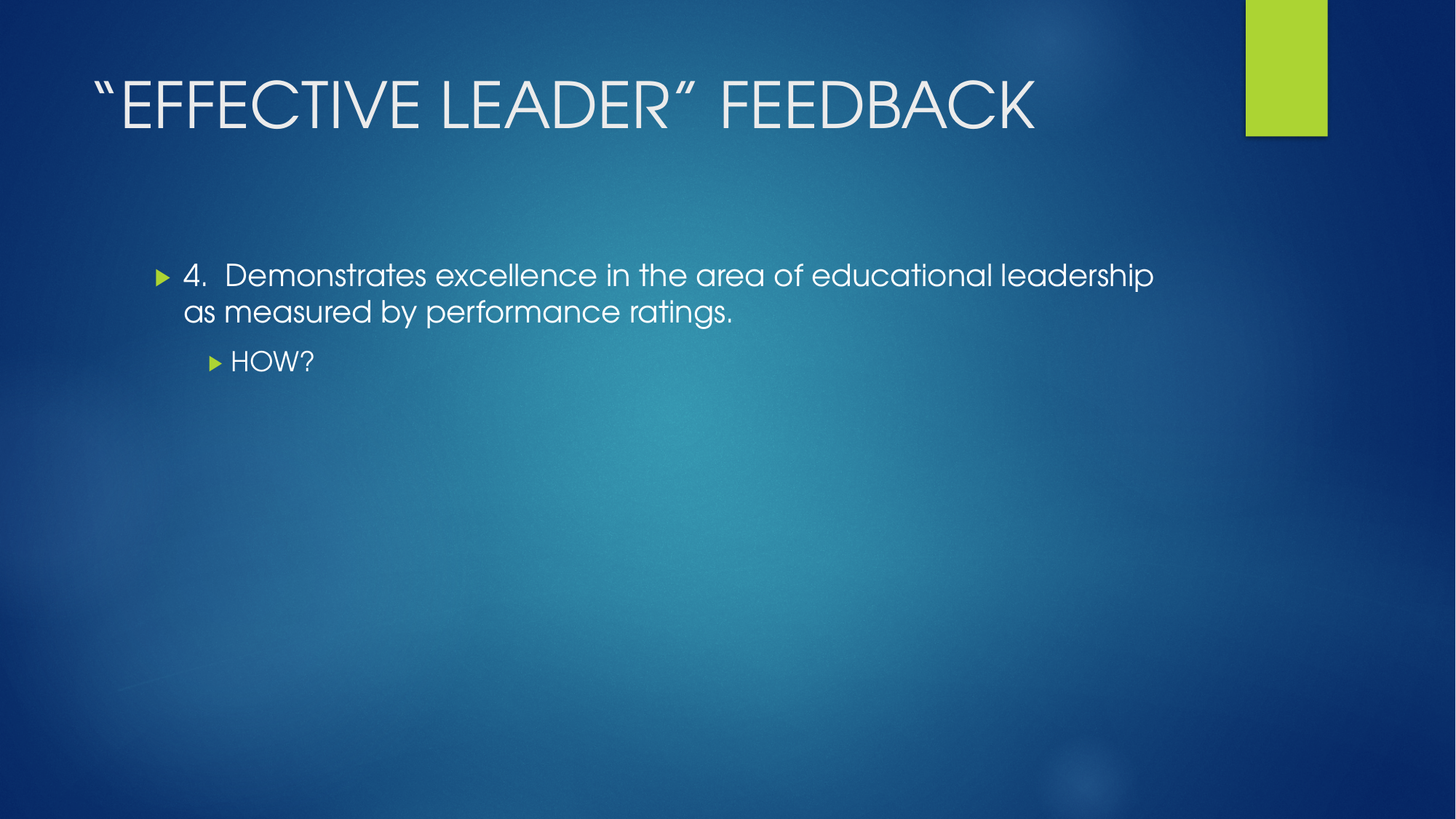

# “EFFECTIVE LEADER” FEEDBACK
4.  Demonstrates excellence in the area of educational leadership as measured by performance ratings.
HOW?